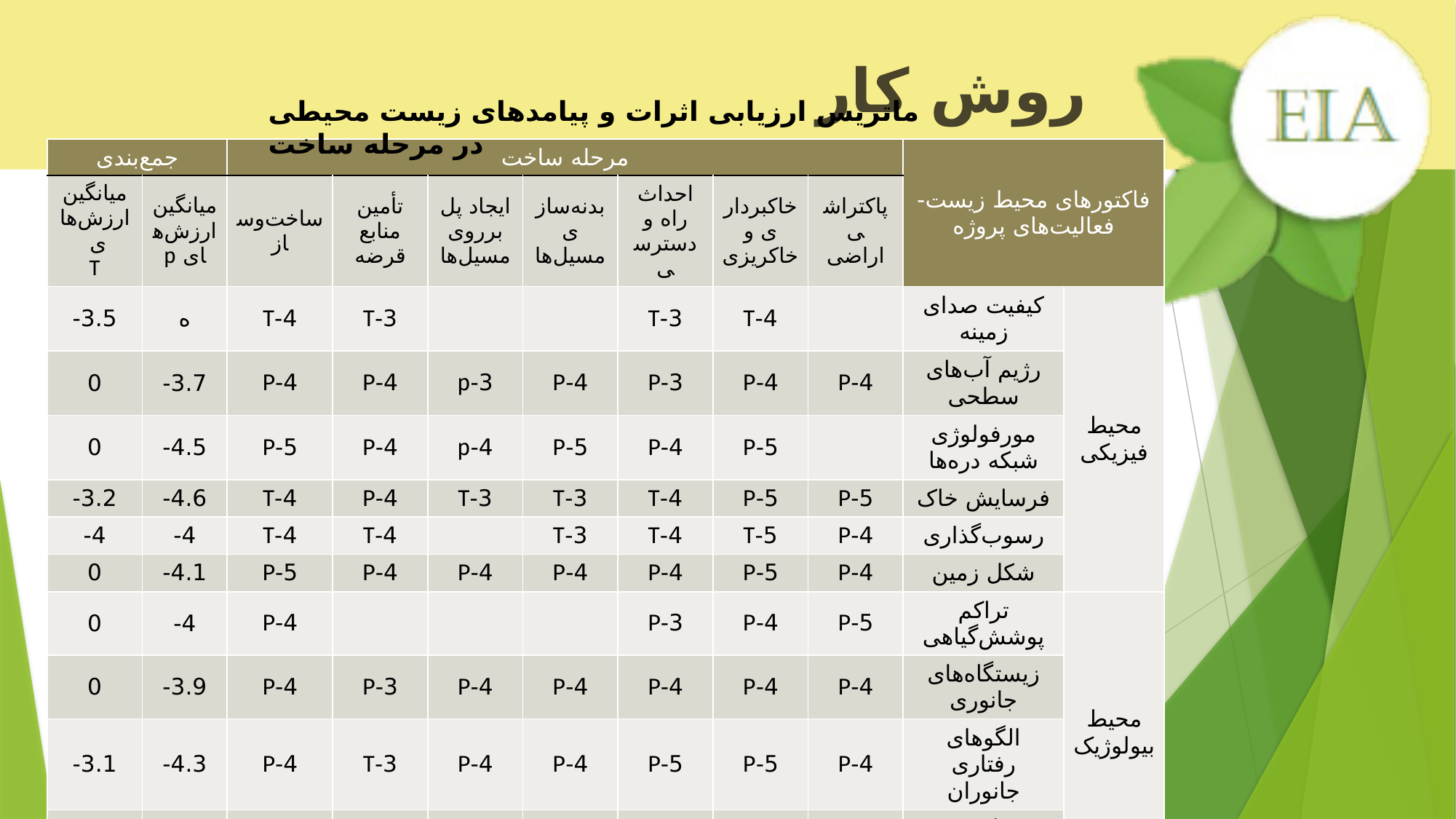

روش کار
ماتریس ارزیابی اثرات و پیامدهای زیست محیطی در مرحله ساخت
| جمع‌بندی |  | مرحله ساخت |  |  |  |  |  |  | فاکتورهای محیط زیست-فعالیت‌های پروژه |  |
| --- | --- | --- | --- | --- | --- | --- | --- | --- | --- | --- |
| میانگین ارزش‌های T | میانگین ارزش‌های p | ساخت‌وساز | تأمین منابع قرضه | ایجاد پل برروی مسیل‌ها | بدنه‌سازی مسیل‌ها | احداث راه و دسترسی | خاکبرداری و خاکریزی | پاکتراشی اراضی |  |  |
| 3.5- | ه | 4-T | 3-T |  |  | 3-T | 4-T |  | کیفیت صدای زمینه | محیط فیزیکی |
| 0 | 3.7- | 4-P | 4-P | 3-p | 4-P | 3-P | 4-P | 4-P | رژیم آب‌های سطحی |  |
| 0 | 4.5- | 5-P | 4-P | 4-p | 5-P | 4-P | 5-P |  | مورفولوژی شبکه دره‌ها |  |
| 3.2- | 4.6- | 4-T | 4-P | 3-T | 3-T | 4-T | 5-P | 5-P | فرسایش خاک |  |
| 4- | 4- | 4-T | 4-T |  | 3-T | 4-T | 5-T | 4-P | رسوب‌گذاری |  |
| 0 | 4.1- | 5-P | 4-P | 4-P | 4-P | 4-P | 5-P | 4-P | شکل زمین |  |
| 0 | 4- | 4-P |  |  |  | 3-P | 4-P | 5-P | تراکم پوشش‌گیاهی | محیط بیولوژیک |
| 0 | 3.9- | 4-P | 3-P | 4-P | 4-P | 4-P | 4-P | 4-P | زیستگاه‌های جانوری |  |
| 3.1- | 4.3- | 4-P | 3-T | 4-P | 4-P | 5-P | 5-P | 4-P | الگوهای رفتاری جانوران |  |
| 0 | 3.9- | 4-P | 3-P | 4-P | 4-P | 4-P | 4-P | 4-P | مهاجرت جانوران |  |
|  |  | 4.3- | 3.1- | 3.8- | 4.2- | 3.9- | 4.5- | 4.25- | میانگینP | جمع‌یندی |
|  |  | 4- | 3.3- | 3- | 3- | 3.6- | 4.5- | 0 | میانگینT |  |